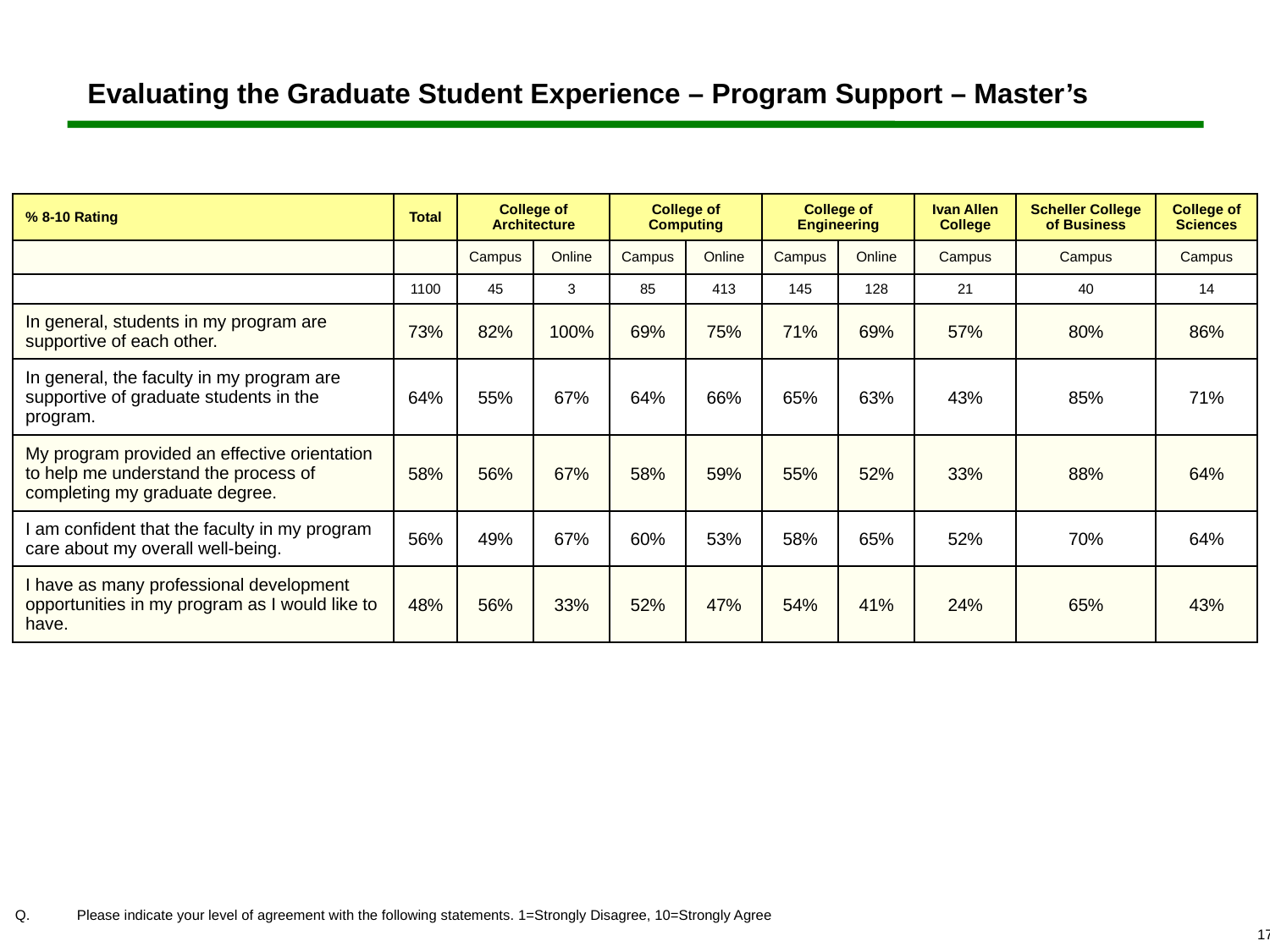

# Evaluating the Graduate Student Experience – Program Support – Master’s
| % 8-10 Rating | Total | College of Architecture |  | College of Computing |  | College of Engineering |  | Ivan Allen College | Scheller College of Business | College of Sciences |
| --- | --- | --- | --- | --- | --- | --- | --- | --- | --- | --- |
|  |  | Campus | Online | Campus | Online | Campus | Online | Campus | Campus | Campus |
|  | 1100 | 45 | 3 | 85 | 413 | 145 | 128 | 21 | 40 | 14 |
| In general, students in my program are supportive of each other. | 73% | 82% | 100% | 69% | 75% | 71% | 69% | 57% | 80% | 86% |
| In general, the faculty in my program are supportive of graduate students in the program. | 64% | 55% | 67% | 64% | 66% | 65% | 63% | 43% | 85% | 71% |
| My program provided an effective orientation to help me understand the process of completing my graduate degree. | 58% | 56% | 67% | 58% | 59% | 55% | 52% | 33% | 88% | 64% |
| I am confident that the faculty in my program care about my overall well-being. | 56% | 49% | 67% | 60% | 53% | 58% | 65% | 52% | 70% | 64% |
| I have as many professional development opportunities in my program as I would like to have. | 48% | 56% | 33% | 52% | 47% | 54% | 41% | 24% | 65% | 43% |
 	Please indicate your level of agreement with the following statements. 1=Strongly Disagree, 10=Strongly Agree